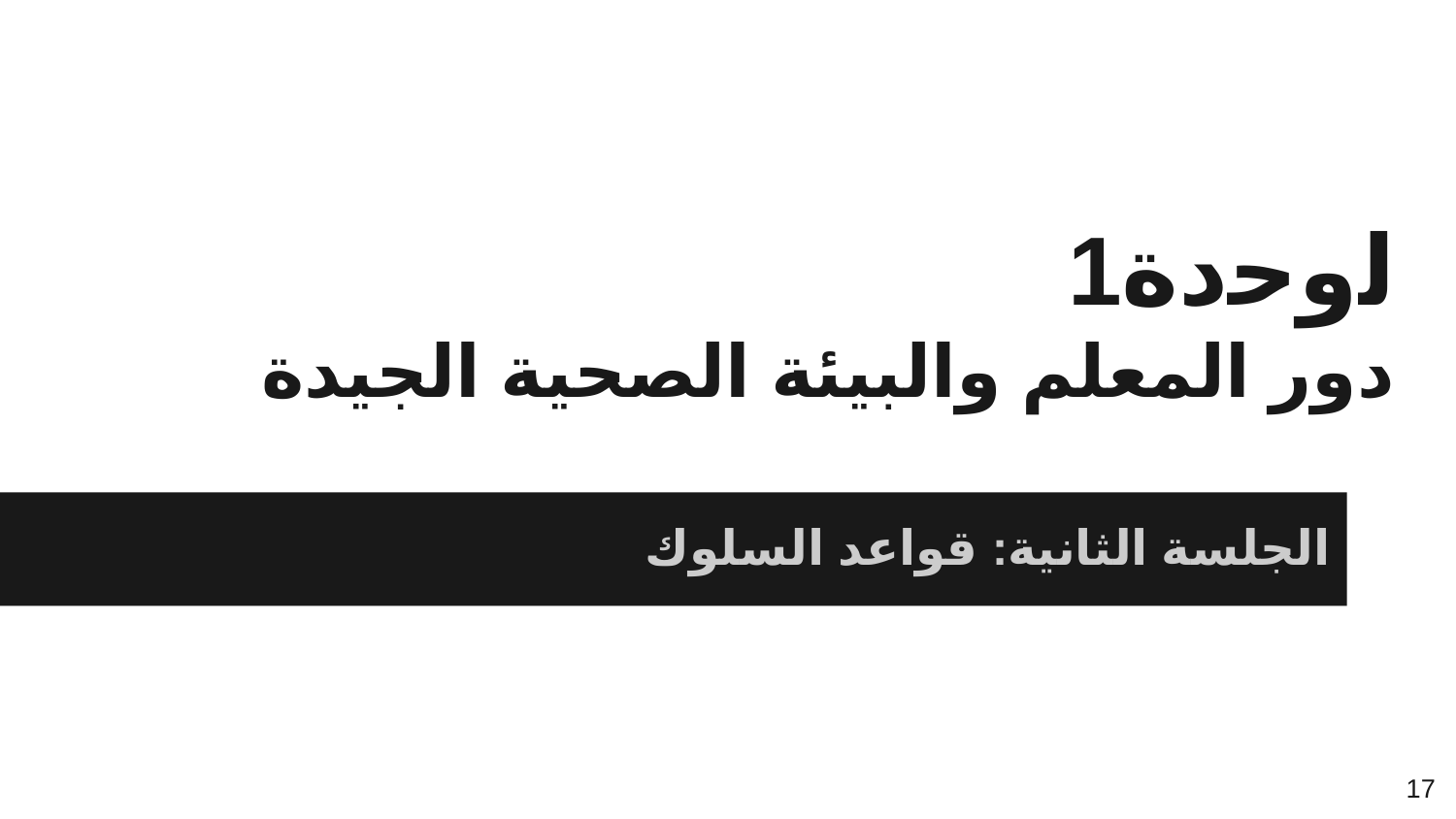

# ﻟوﺣدة1 دور المعلم والبيئة الصحية الجيدة
الجلسة الثانية: قواعد السلوك
17